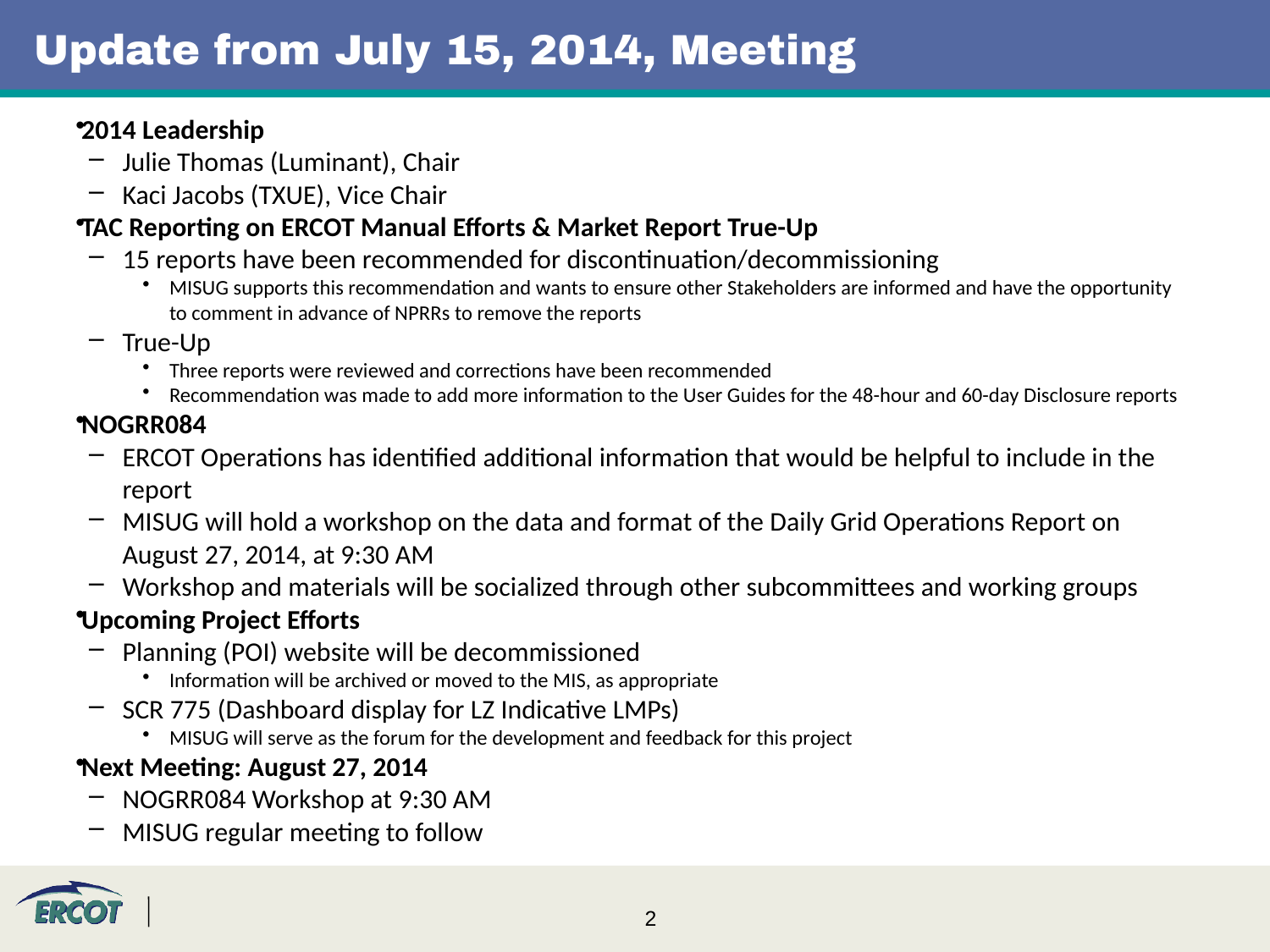

# Update from July 15, 2014, Meeting
2014 Leadership
Julie Thomas (Luminant), Chair
Kaci Jacobs (TXUE), Vice Chair
TAC Reporting on ERCOT Manual Efforts & Market Report True-Up
15 reports have been recommended for discontinuation/decommissioning
MISUG supports this recommendation and wants to ensure other Stakeholders are informed and have the opportunity to comment in advance of NPRRs to remove the reports
True-Up
Three reports were reviewed and corrections have been recommended
Recommendation was made to add more information to the User Guides for the 48-hour and 60-day Disclosure reports
NOGRR084
ERCOT Operations has identified additional information that would be helpful to include in the report
MISUG will hold a workshop on the data and format of the Daily Grid Operations Report on August 27, 2014, at 9:30 AM
Workshop and materials will be socialized through other subcommittees and working groups
Upcoming Project Efforts
Planning (POI) website will be decommissioned
Information will be archived or moved to the MIS, as appropriate
SCR 775 (Dashboard display for LZ Indicative LMPs)
MISUG will serve as the forum for the development and feedback for this project
Next Meeting: August 27, 2014
NOGRR084 Workshop at 9:30 AM
MISUG regular meeting to follow